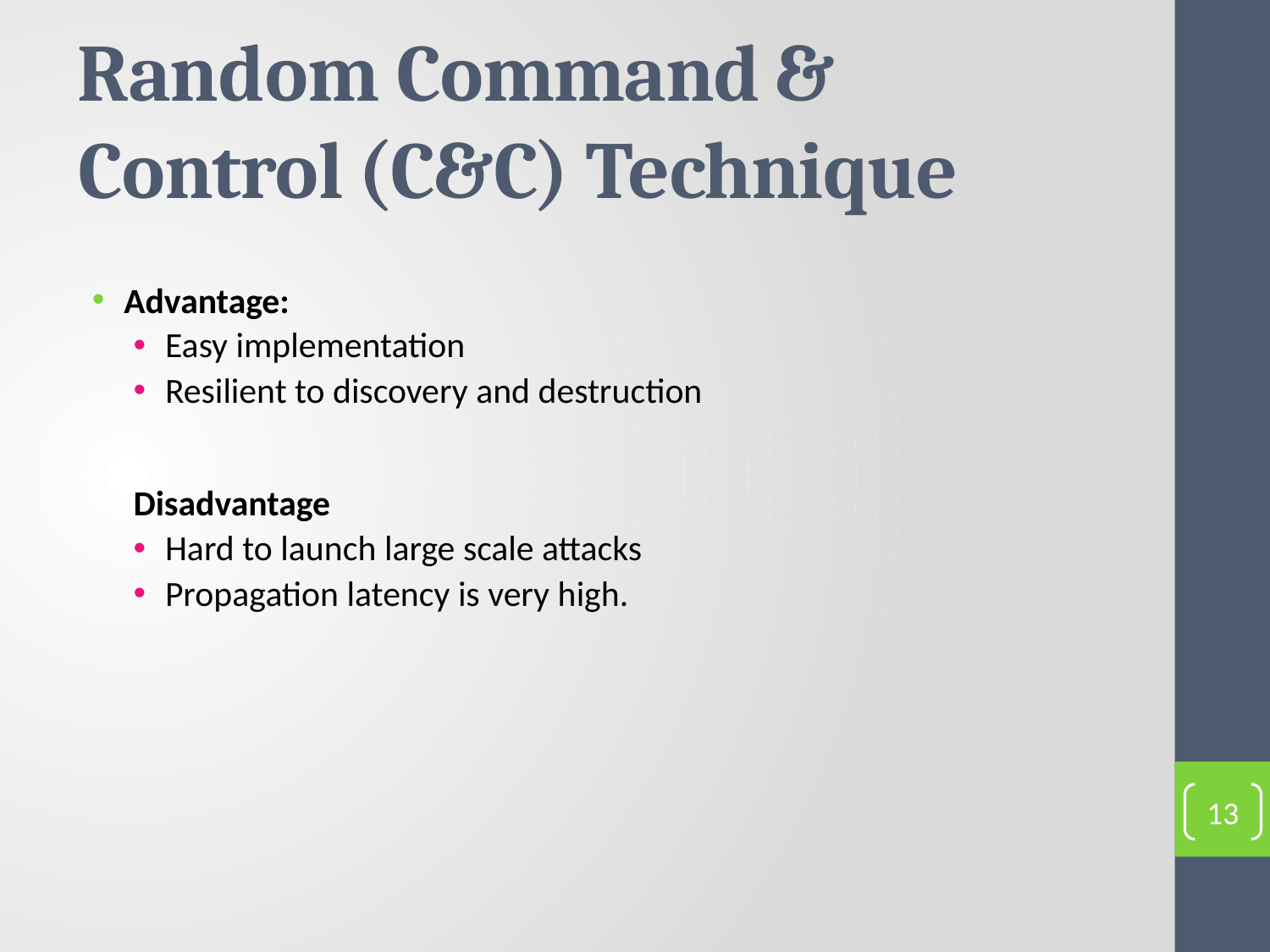

# Random Command & Control (C&C) Technique

Advantage:
Easy implementation
Resilient to discovery and destruction

Disadvantage
Hard to launch large scale attacks
Propagation latency is very high.

13